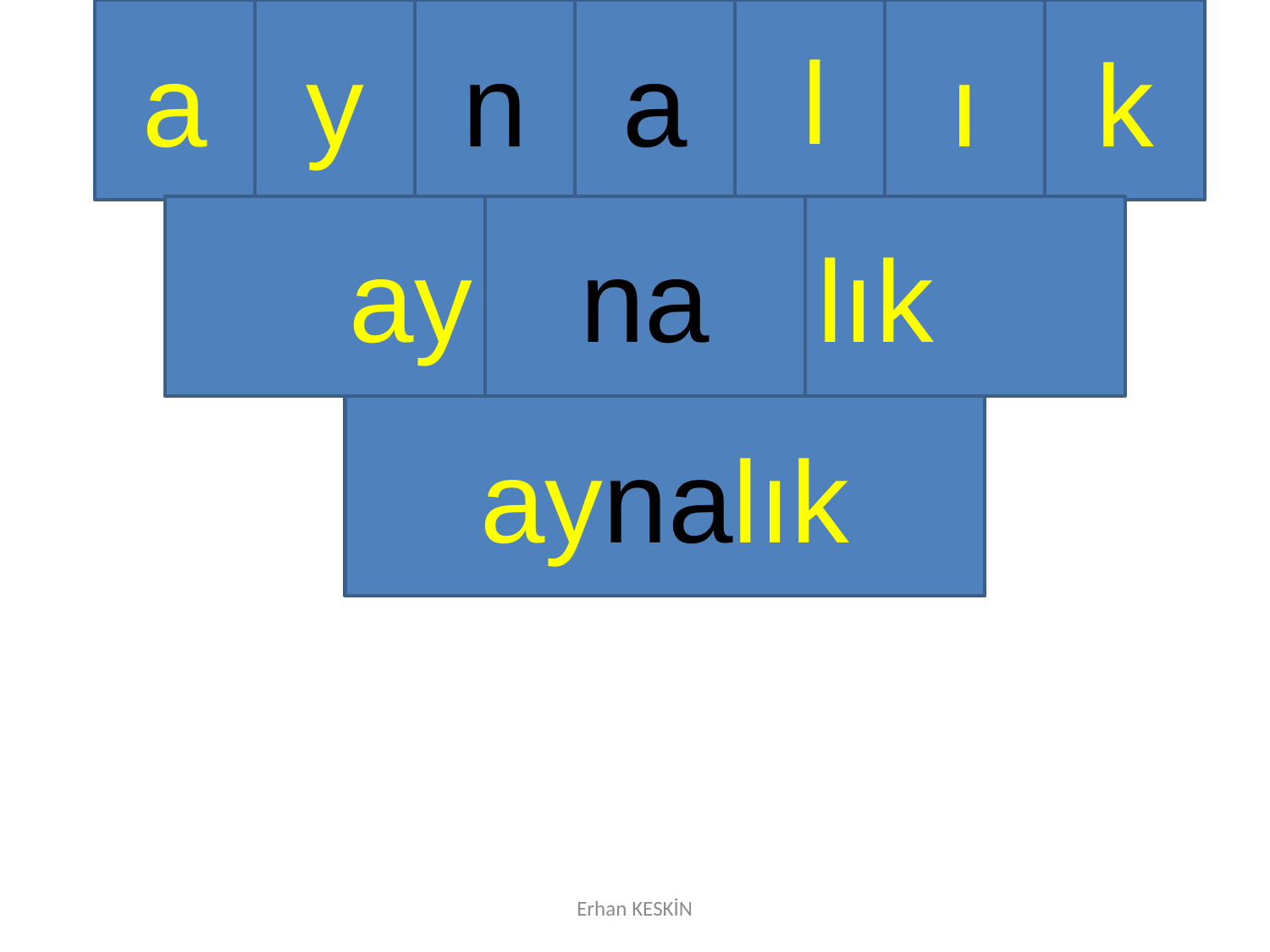

a
y
n
a
l
ı
k
ay
na
lık
aynalık
Erhan KESKİN